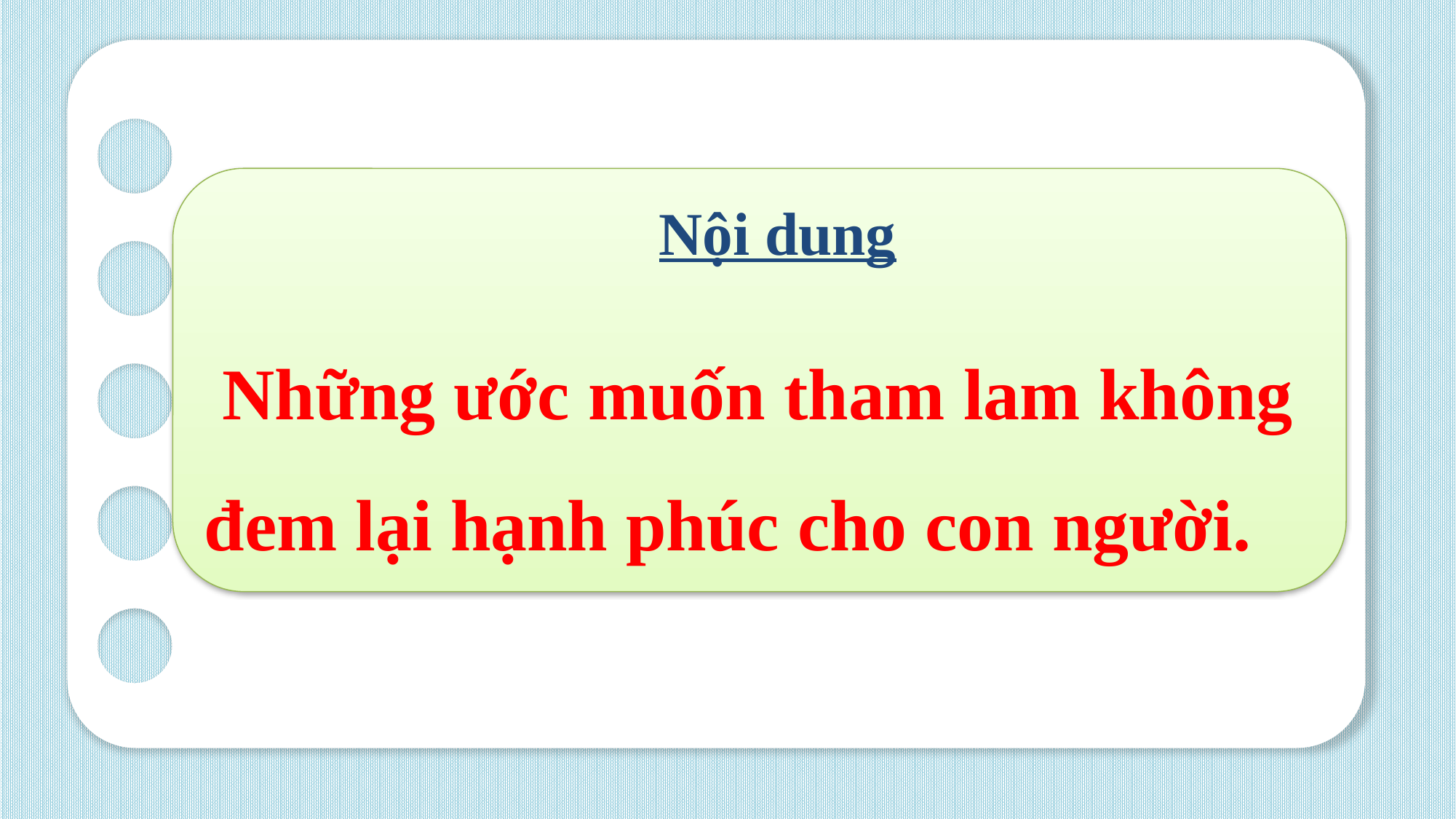

Nội dung
 Những ước muốn tham lam không đem lại hạnh phúc cho con người.